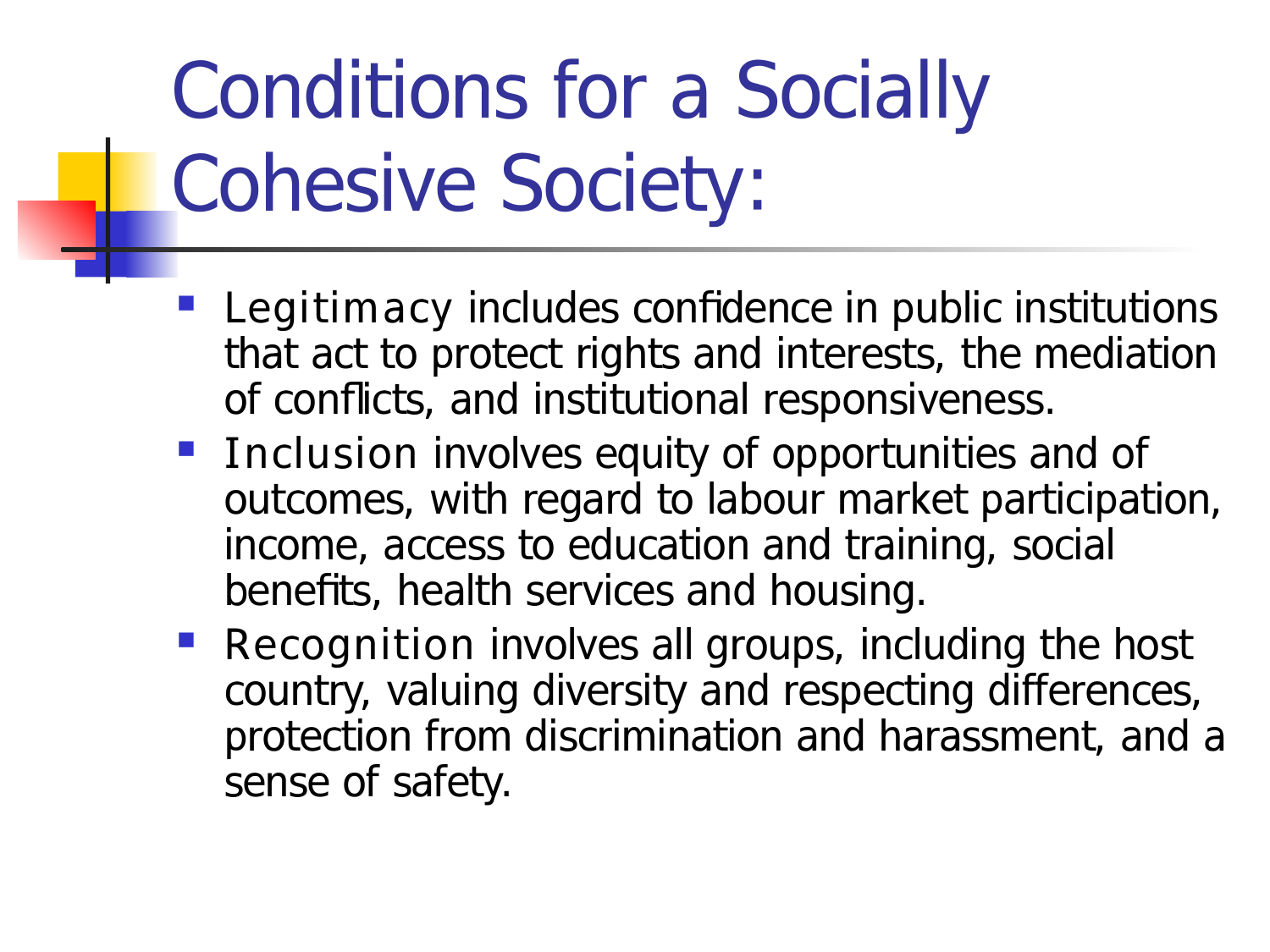

# Conditions for a Socially Cohesive Society:
Legitimacy includes confidence in public institutions that act to protect rights and interests, the mediation of conflicts, and institutional responsiveness.
Inclusion involves equity of opportunities and of outcomes, with regard to labour market participation, income, access to education and training, social benefits, health services and housing.
Recognition involves all groups, including the host country, valuing diversity and respecting differences, protection from discrimination and harassment, and a sense of safety.